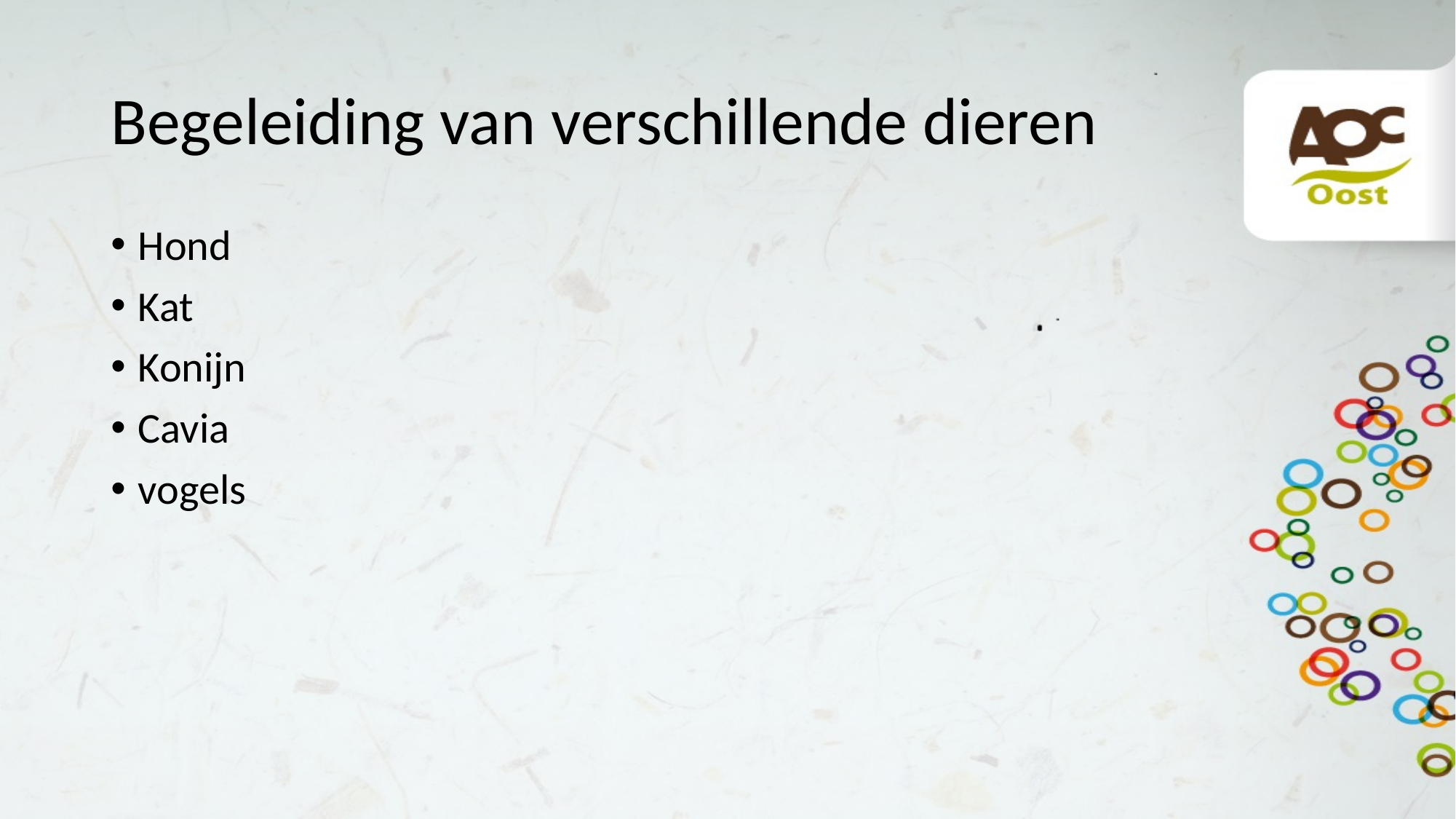

# Begeleiding van verschillende dieren
Hond
Kat
Konijn
Cavia
vogels